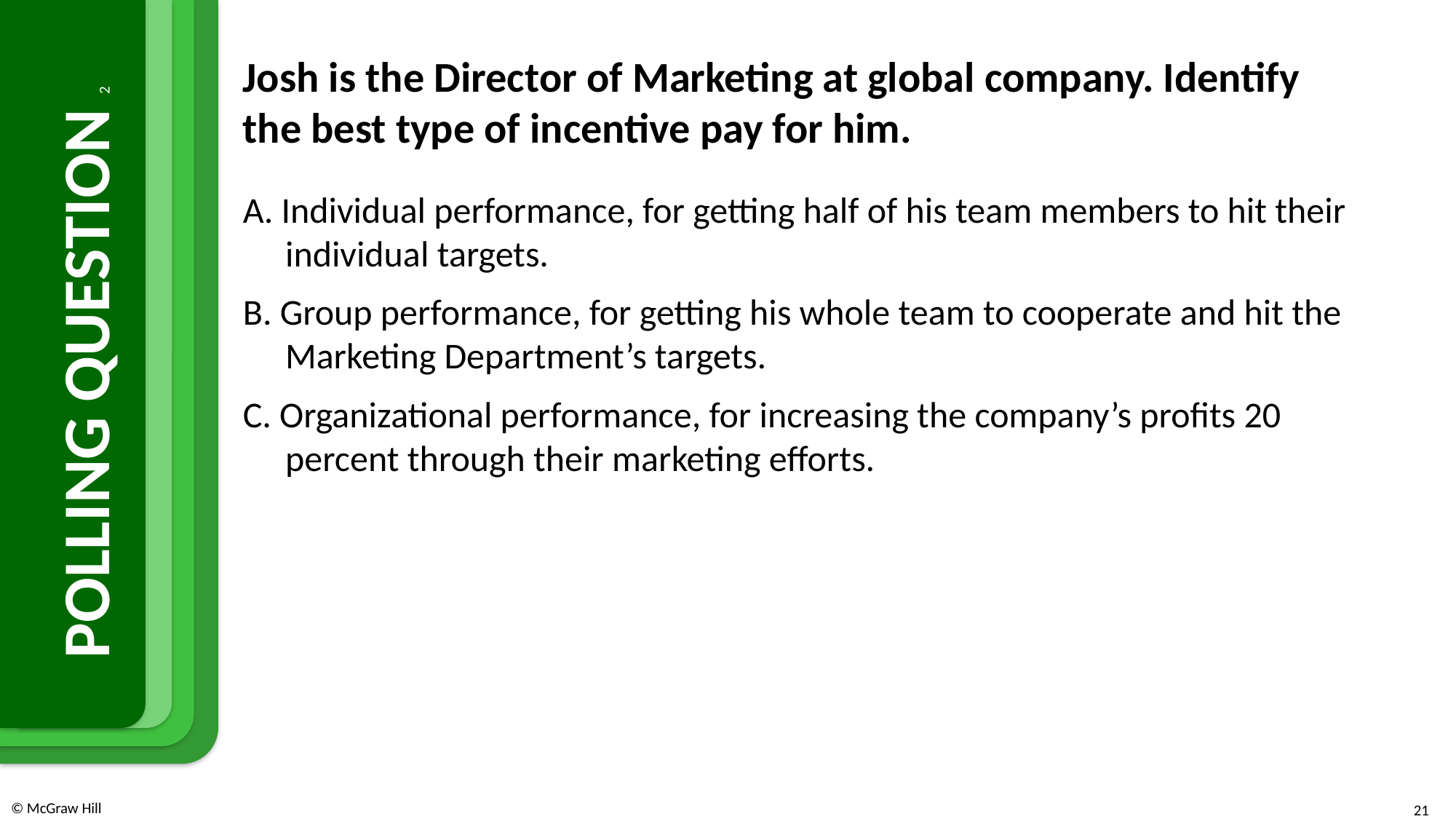

Josh is the Director of Marketing at global company. Identify the best type of incentive pay for him.
A. Individual performance, for getting half of his team members to hit their individual targets.
B. Group performance, for getting his whole team to cooperate and hit the Marketing Department’s targets.
C. Organizational performance, for increasing the company’s profits 20 percent through their marketing efforts.
# POLLING QUESTION 2